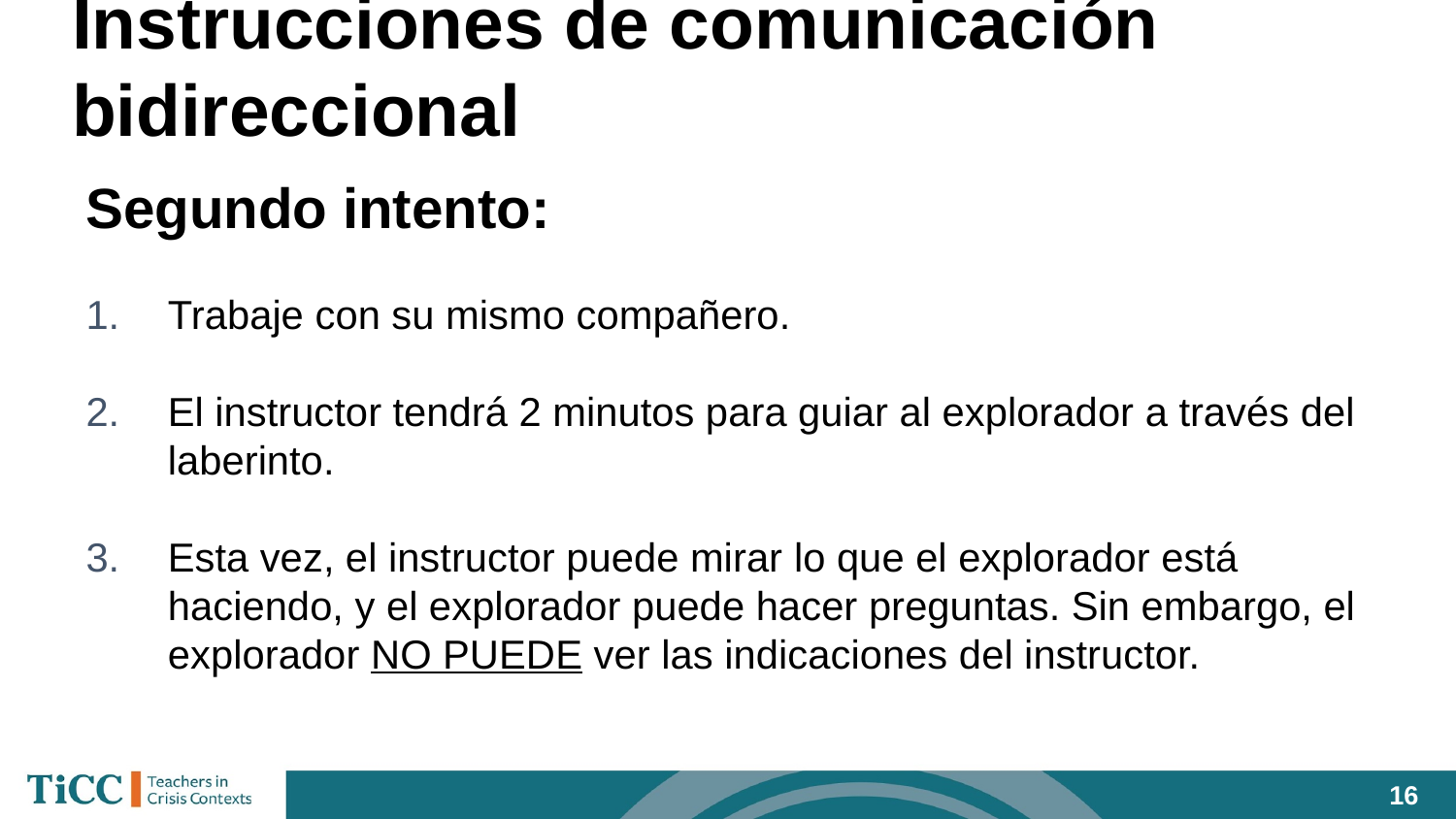

# Instrucciones de comunicación bidireccional
Segundo intento:

Trabaje con su mismo compañero.

El instructor tendrá 2 minutos para guiar al explorador a través del laberinto.

Esta vez, el instructor puede mirar lo que el explorador está haciendo, y el explorador puede hacer preguntas. Sin embargo, el explorador NO PUEDE ver las indicaciones del instructor.

16